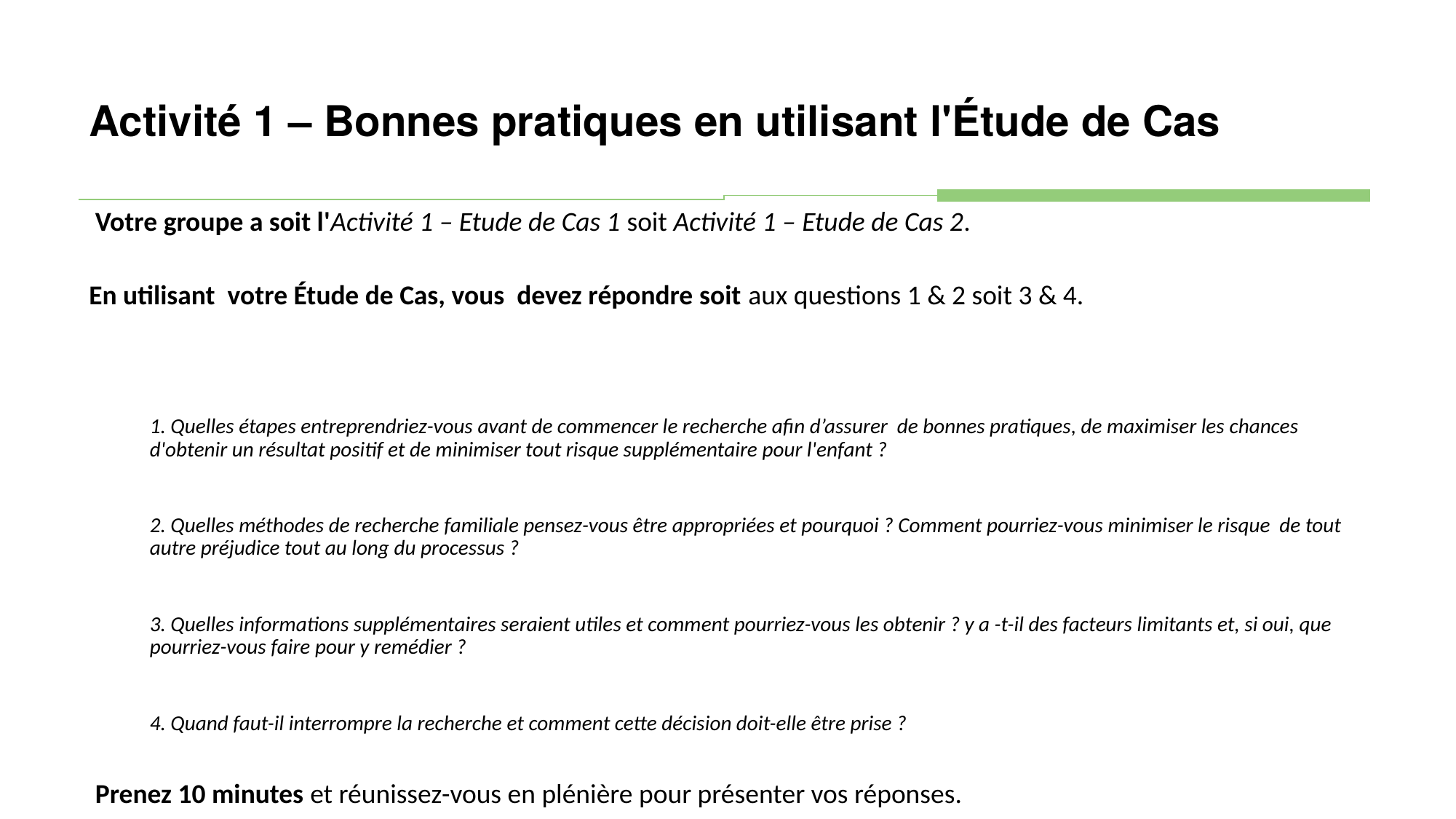

Activité 1 – Bonnes pratiques en utilisant l'Étude de Cas
Votre groupe a soit l'Activité 1 – Etude de Cas 1 soit Activité 1 – Etude de Cas 2.
En utilisant  votre Étude de Cas, vous  devez répondre soit aux questions 1 & 2 soit 3 & 4.

1. Quelles étapes entreprendriez-vous avant de commencer le recherche afin d’assurer  de bonnes pratiques, de maximiser les chances d'obtenir un résultat positif et de minimiser tout risque supplémentaire pour l'enfant ?

2. Quelles méthodes de recherche familiale pensez-vous être appropriées et pourquoi ? Comment pourriez-vous minimiser le risque  de tout autre préjudice tout au long du processus ?

3. Quelles informations supplémentaires seraient utiles et comment pourriez-vous les obtenir ? y a -t-il des facteurs limitants et, si oui, que pourriez-vous faire pour y remédier ?

4. Quand faut-il interrompre la recherche et comment cette décision doit-elle être prise ?
Prenez 10 minutes et réunissez-vous en plénière pour présenter vos réponses.